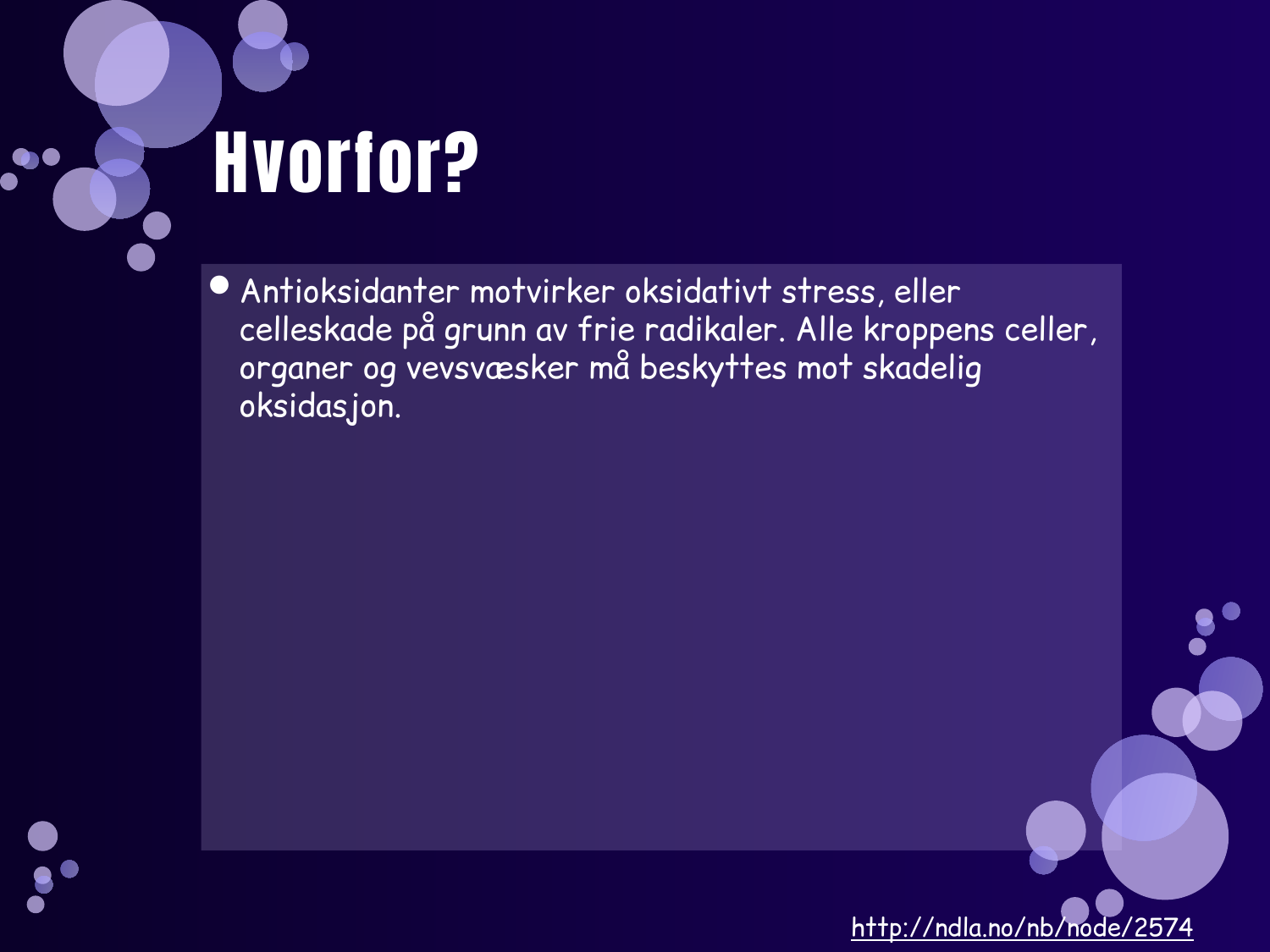

# Hvorfor?
Antioksidanter motvirker oksidativt stress, eller celleskade på grunn av frie radikaler. Alle kroppens celler, organer og vevsvæsker må beskyttes mot skadelig oksidasjon.
http://ndla.no/nb/node/2574